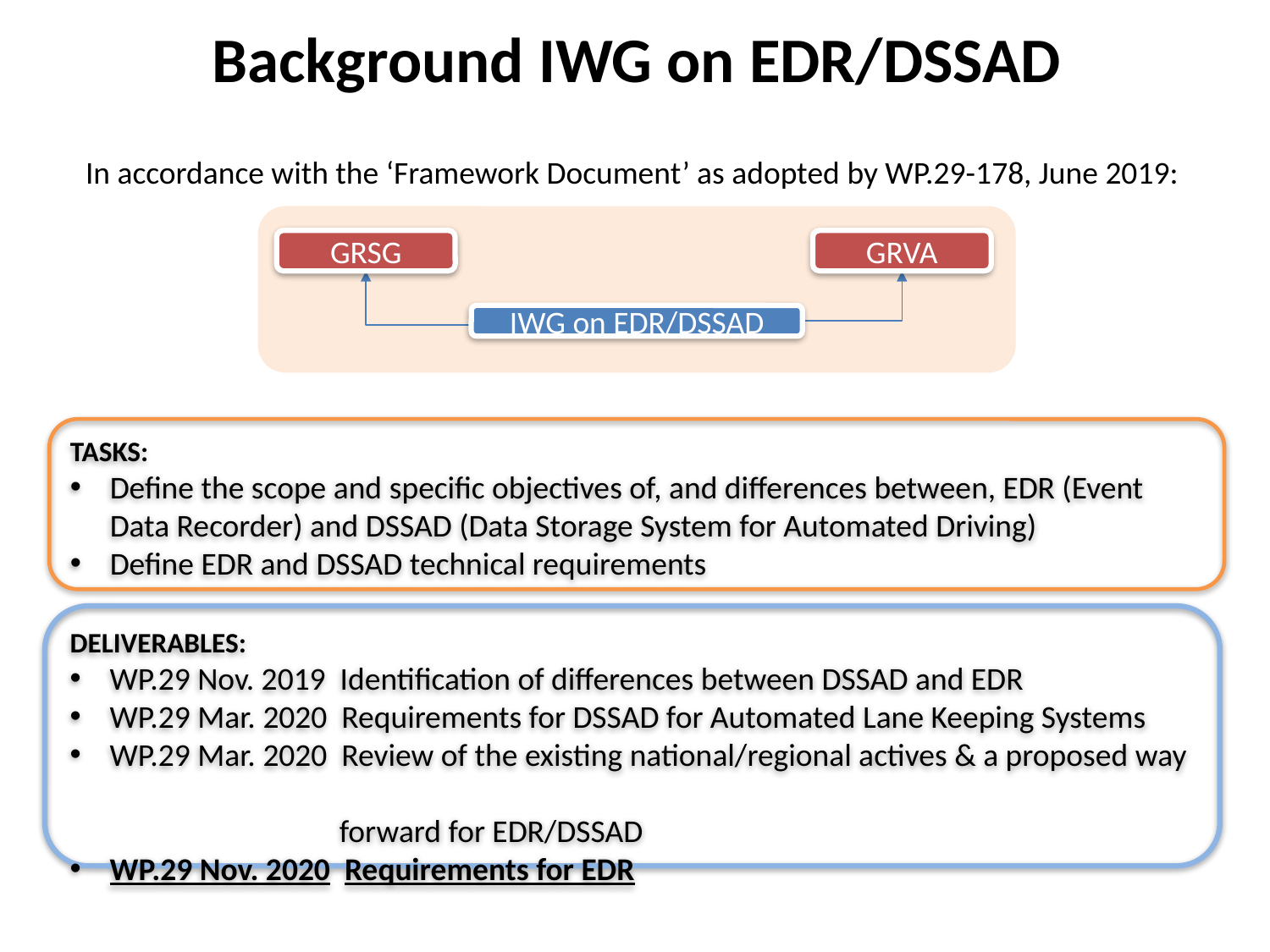

Background IWG on EDR/DSSAD
In accordance with the ‘Framework Document’ as adopted by WP.29-178, June 2019:

GRSG
GRVA
IWG on EDR/DSSAD
TASKS:
Define the scope and specific objectives of, and differences between, EDR (Event Data Recorder) and DSSAD (Data Storage System for Automated Driving)
Define EDR and DSSAD technical requirements
DELIVERABLES:
WP.29 Nov. 2019  Identification of differences between DSSAD and EDR
WP.29 Mar. 2020  Requirements for DSSAD for Automated Lane Keeping Systems
WP.29 Mar. 2020  Review of the existing national/regional actives & a proposed way
                                forward for EDR/DSSAD
WP.29 Nov. 2020  Requirements for EDR